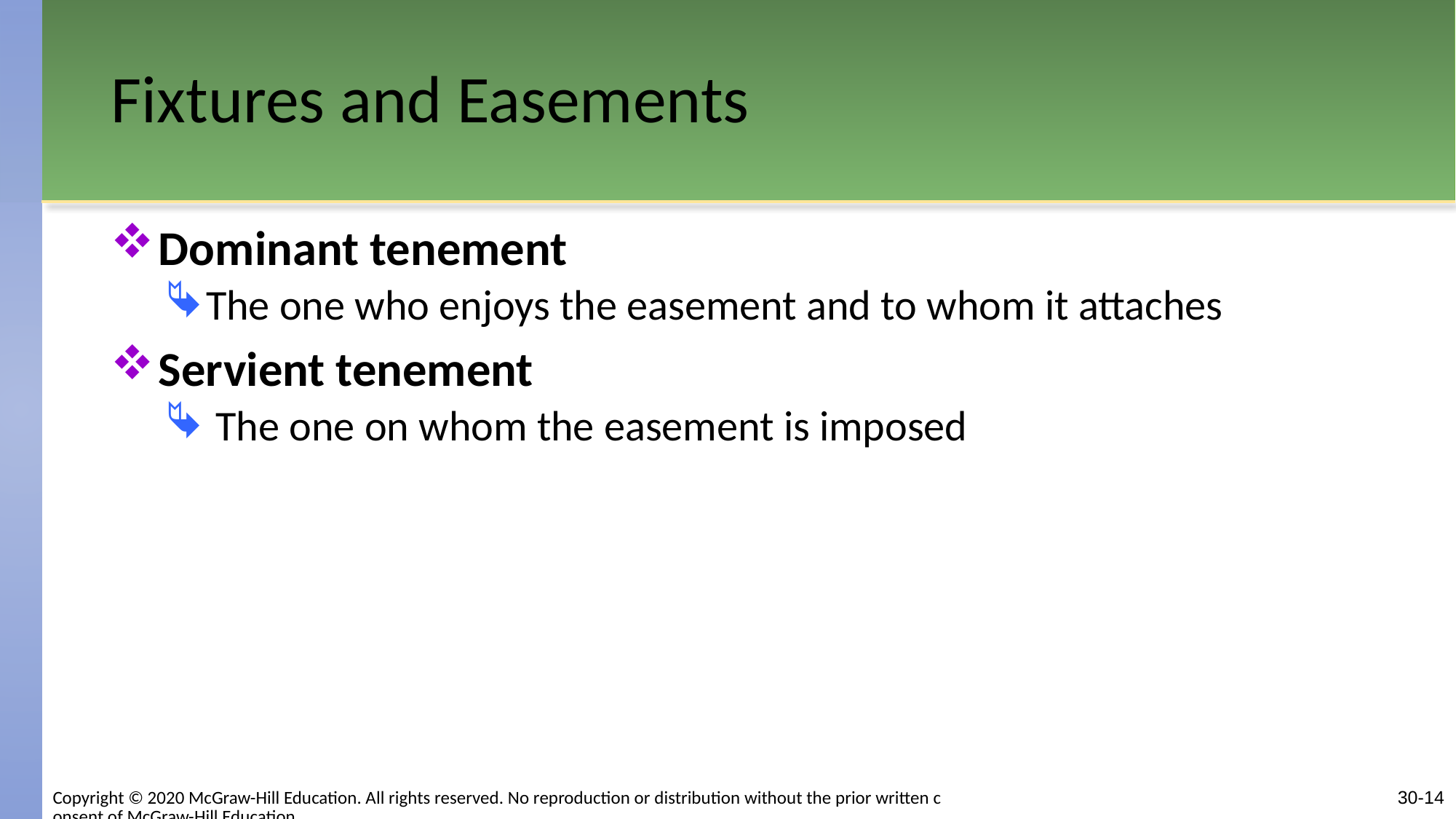

# Fixtures and Easements
Dominant tenement
The one who enjoys the easement and to whom it attaches
Servient tenement
 The one on whom the easement is imposed
Copyright © 2020 McGraw-Hill Education. All rights reserved. No reproduction or distribution without the prior written consent of McGraw-Hill Education.
30-14